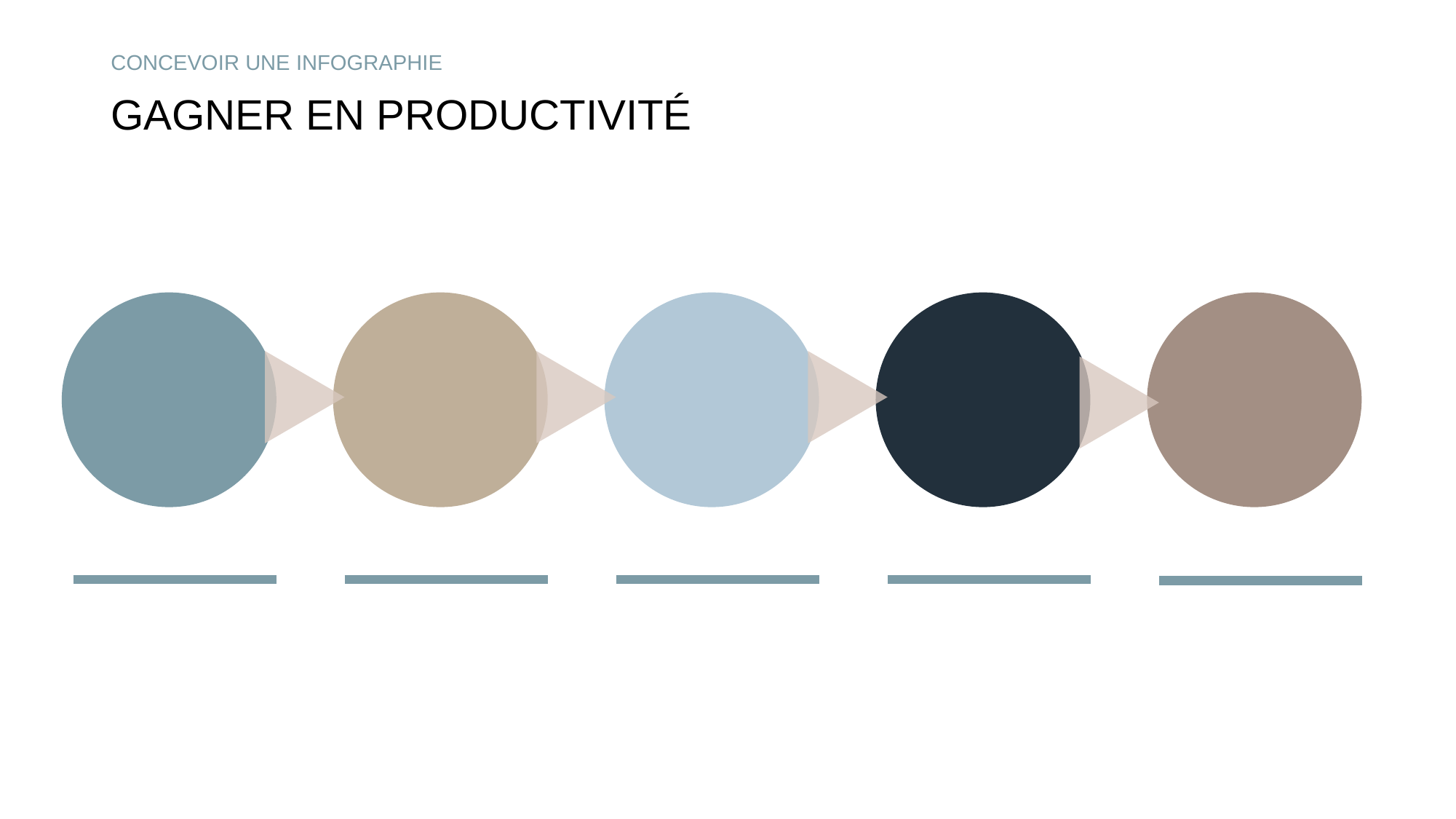

Concevoir une infographie
# Gagner en productivité